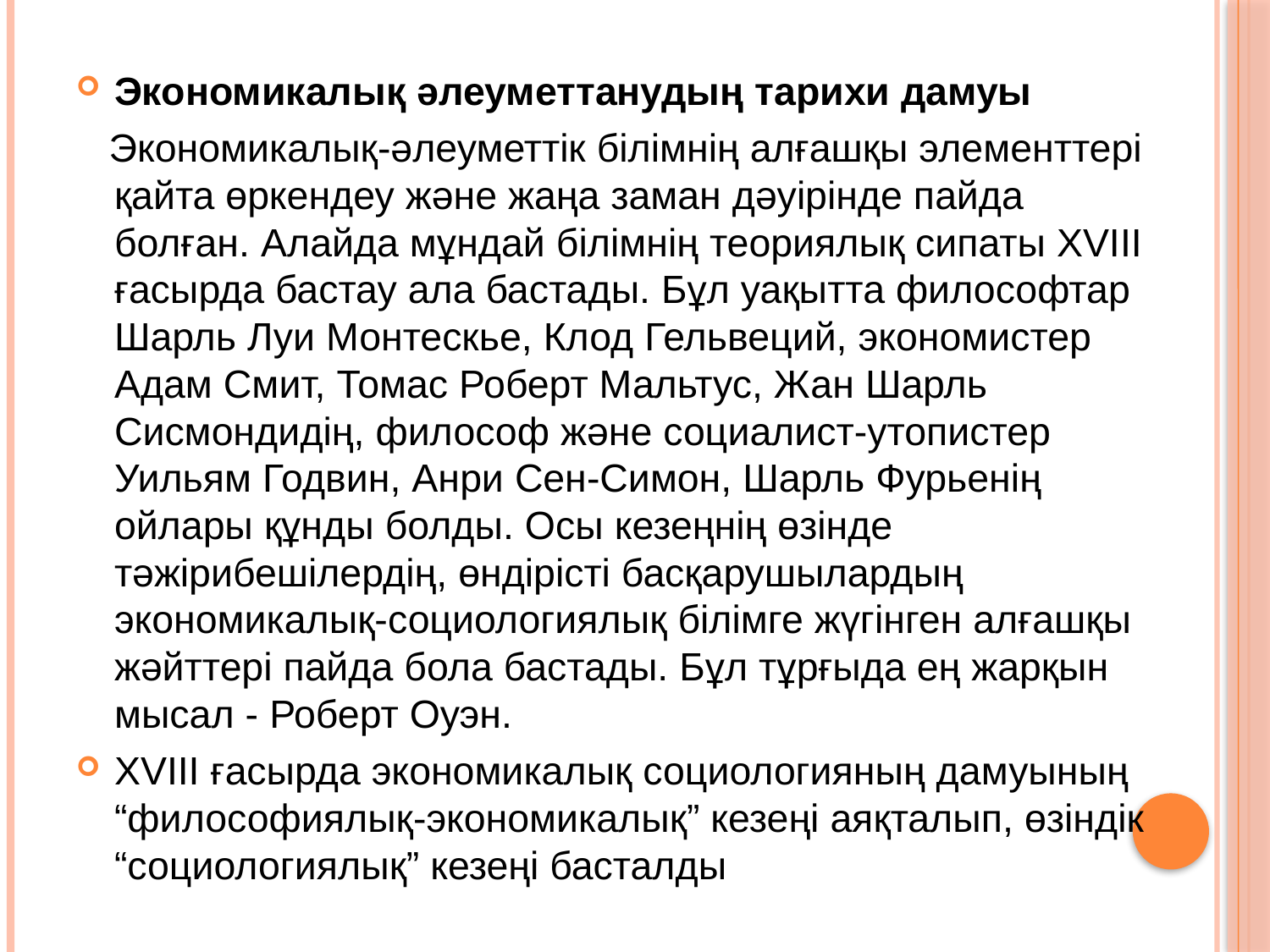

Экономикалық әлеуметтанудың тарихи дамуы
   Экономикалық-әлеуметтік білімнің алғашқы элементтері қайта өркендеу және жаңа заман дәуірінде пайда болған. Алайда мұндай білімнің теориялық сипаты ХVІІІ ғасырда бастау ала бастады. Бұл уақытта философтар Шарль Луи Монтескье, Клод Гельвеций, экономистер Адам Смит, Томас Роберт Мальтус, Жан Шарль Сисмондидің, философ және социалист-утопистер Уильям Годвин, Анри Сен-Симон, Шарль Фурьенің ойлары құнды болды. Осы кезеңнің өзінде тәжірибешілердің, өндірісті басқарушылардың экономикалық-социологиялық білімге жүгінген алғашқы жәйттері пайда бола бастады. Бұл тұрғыда ең жарқын мысал - Роберт Оуэн.
ХVІІІ ғасырда экономикалық социологияның дамуының “философиялық-экономикалық” кезеңі аяқталып, өзіндік “социологиялық” кезеңі басталды